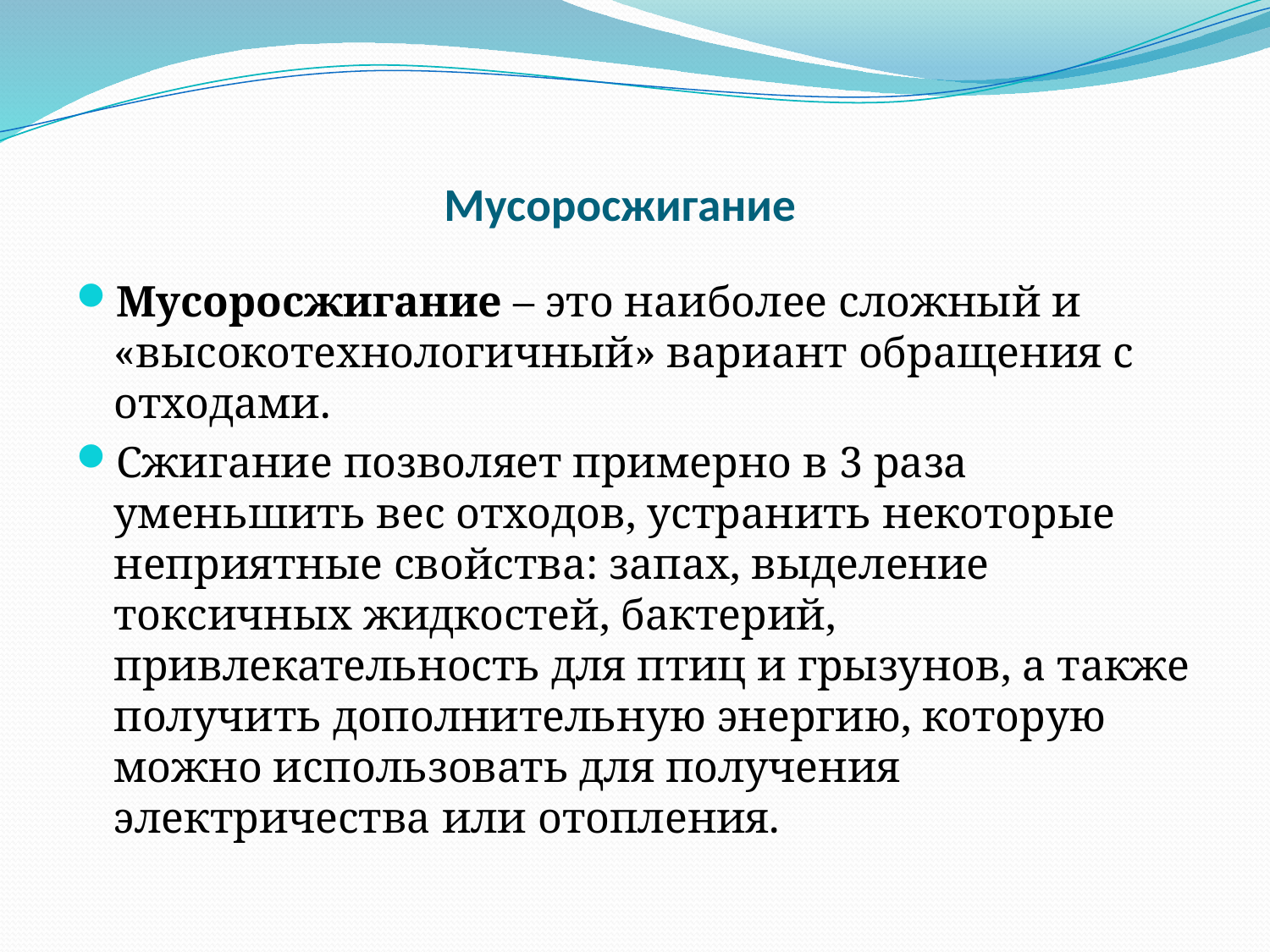

# Мусоросжигание
Мусоросжигание – это наиболее сложный и «высокотехнологичный» вариант обращения с отходами.
Сжигание позволяет примерно в 3 раза уменьшить вес отходов, устранить некоторые неприятные свойства: запах, выделение токсичных жидкостей, бактерий, привлекательность для птиц и грызунов, а также получить дополнительную энергию, которую можно использовать для получения электричества или отопления.